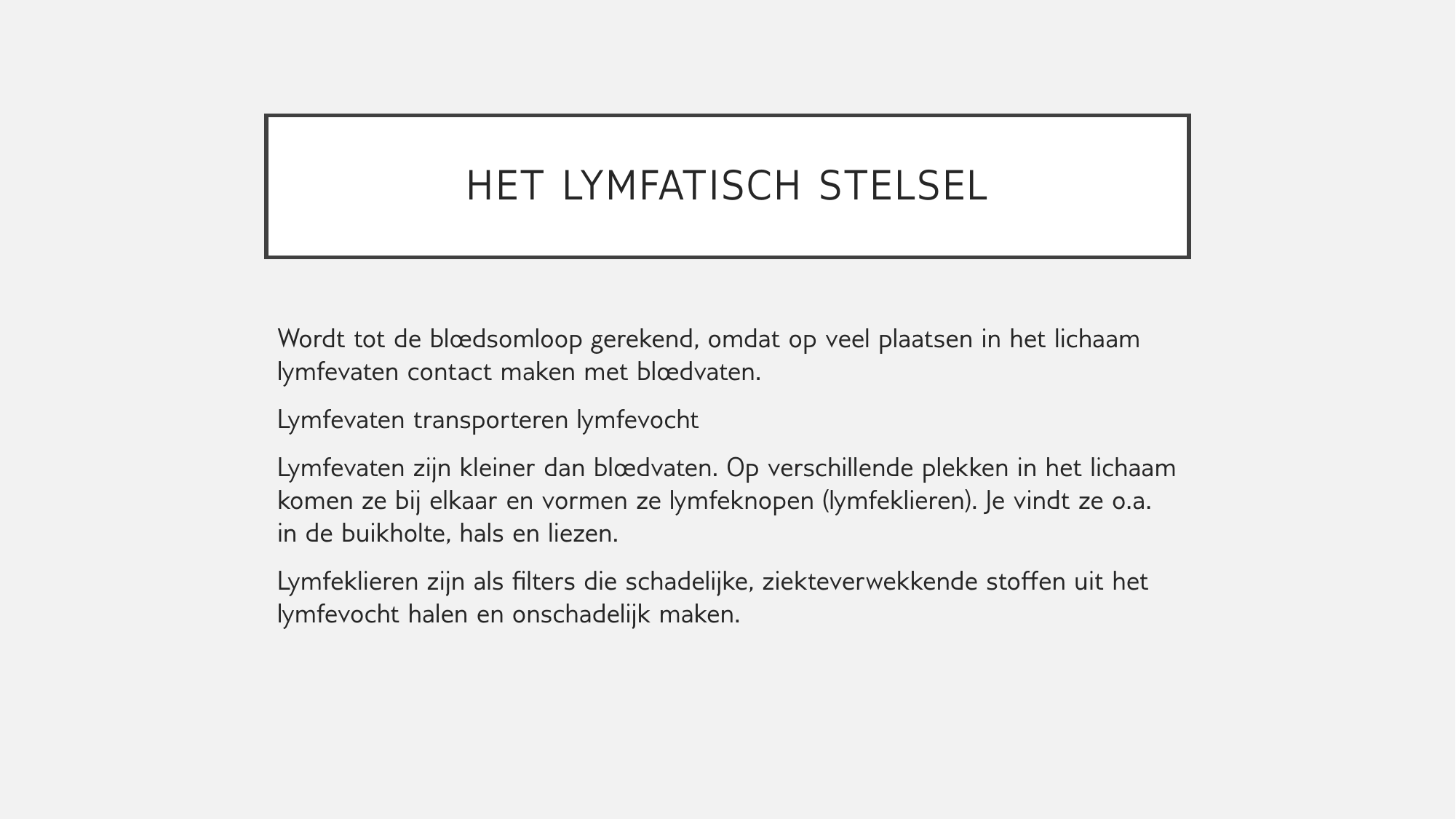

# Het lymfatisch stelsel
Wordt tot de bloedsomloop gerekend, omdat op veel plaatsen in het lichaam lymfevaten contact maken met bloedvaten.
Lymfevaten transporteren lymfevocht
Lymfevaten zijn kleiner dan bloedvaten. Op verschillende plekken in het lichaam komen ze bij elkaar en vormen ze lymfeknopen (lymfeklieren). Je vindt ze o.a. in de buikholte, hals en liezen.
Lymfeklieren zijn als filters die schadelijke, ziekteverwekkende stoffen uit het lymfevocht halen en onschadelijk maken.